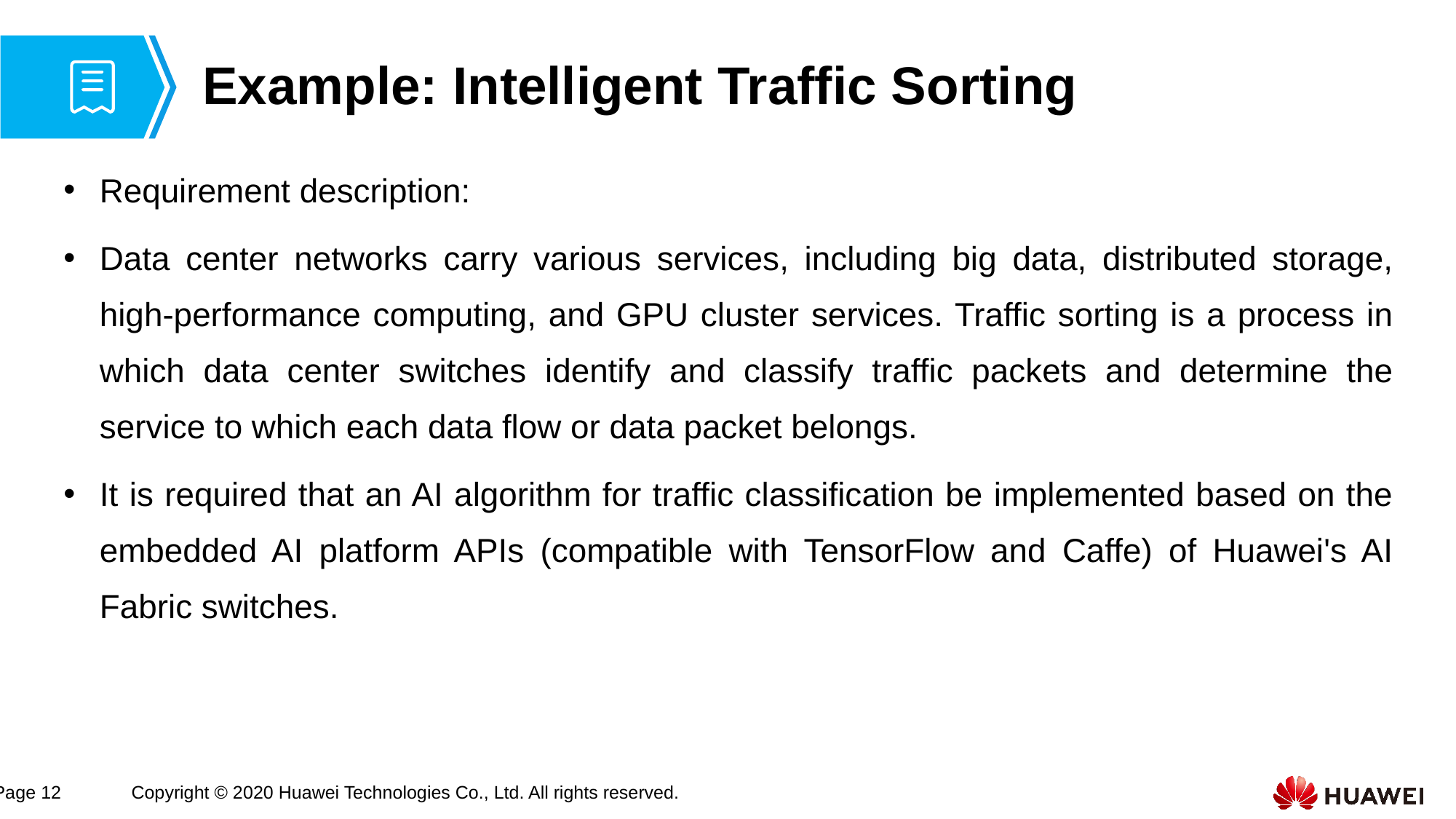

# Example: Intelligent Traffic Sorting

Requirement description:
Data center networks carry various services, including big data, distributed storage, high-performance computing, and GPU cluster services. Traffic sorting is a process in which data center switches identify and classify traffic packets and determine the service to which each data flow or data packet belongs.
It is required that an AI algorithm for traffic classification be implemented based on the embedded AI platform APIs (compatible with TensorFlow and Caffe) of Huawei's AI Fabric switches.